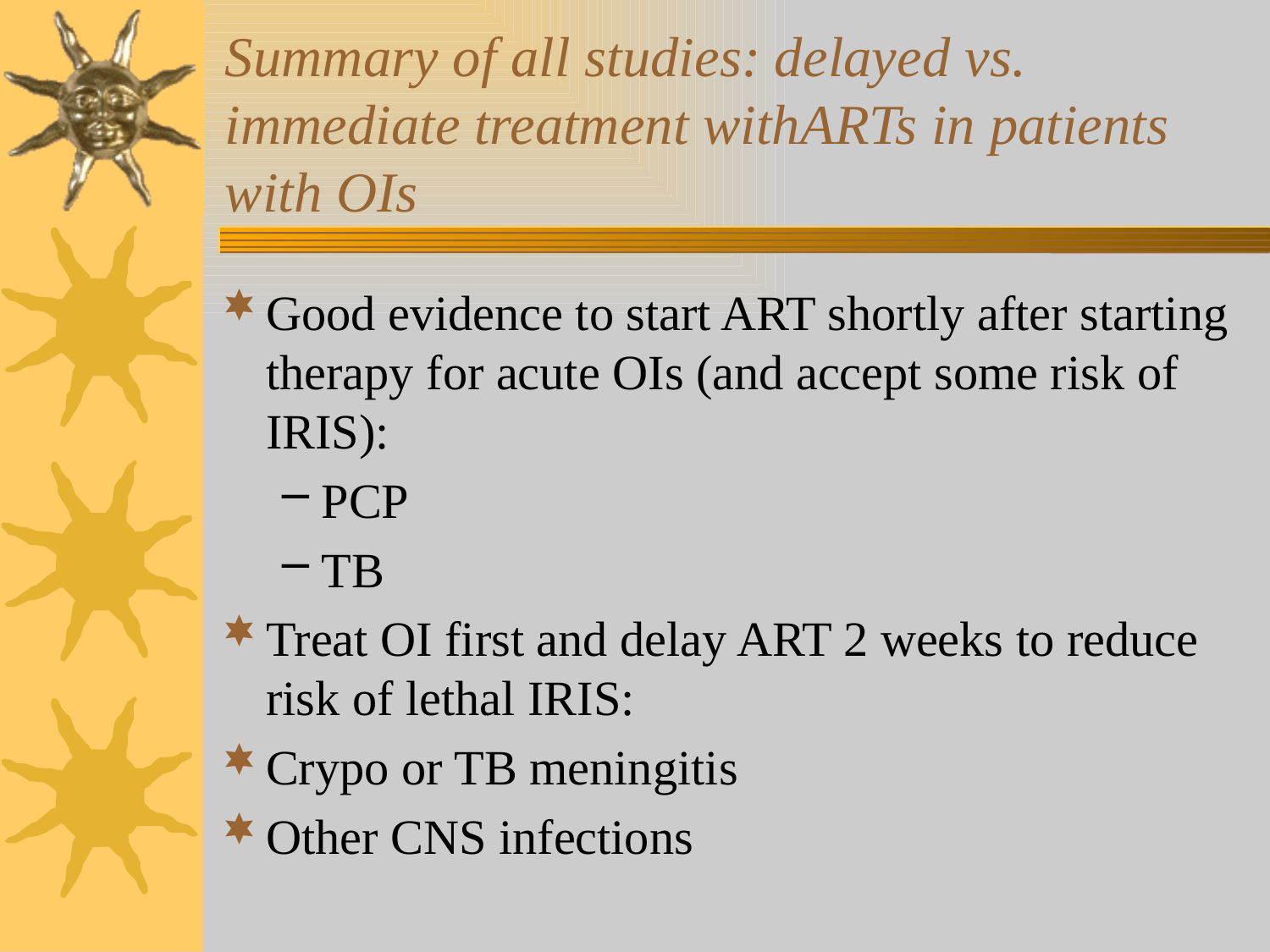

# Summary of all studies: delayed vs. immediate treatment withARTs in patients with OIs
Good evidence to start ART shortly after starting therapy for acute OIs (and accept some risk of IRIS):
PCP
TB
Treat OI first and delay ART 2 weeks to reduce risk of lethal IRIS:
Crypo or TB meningitis
Other CNS infections